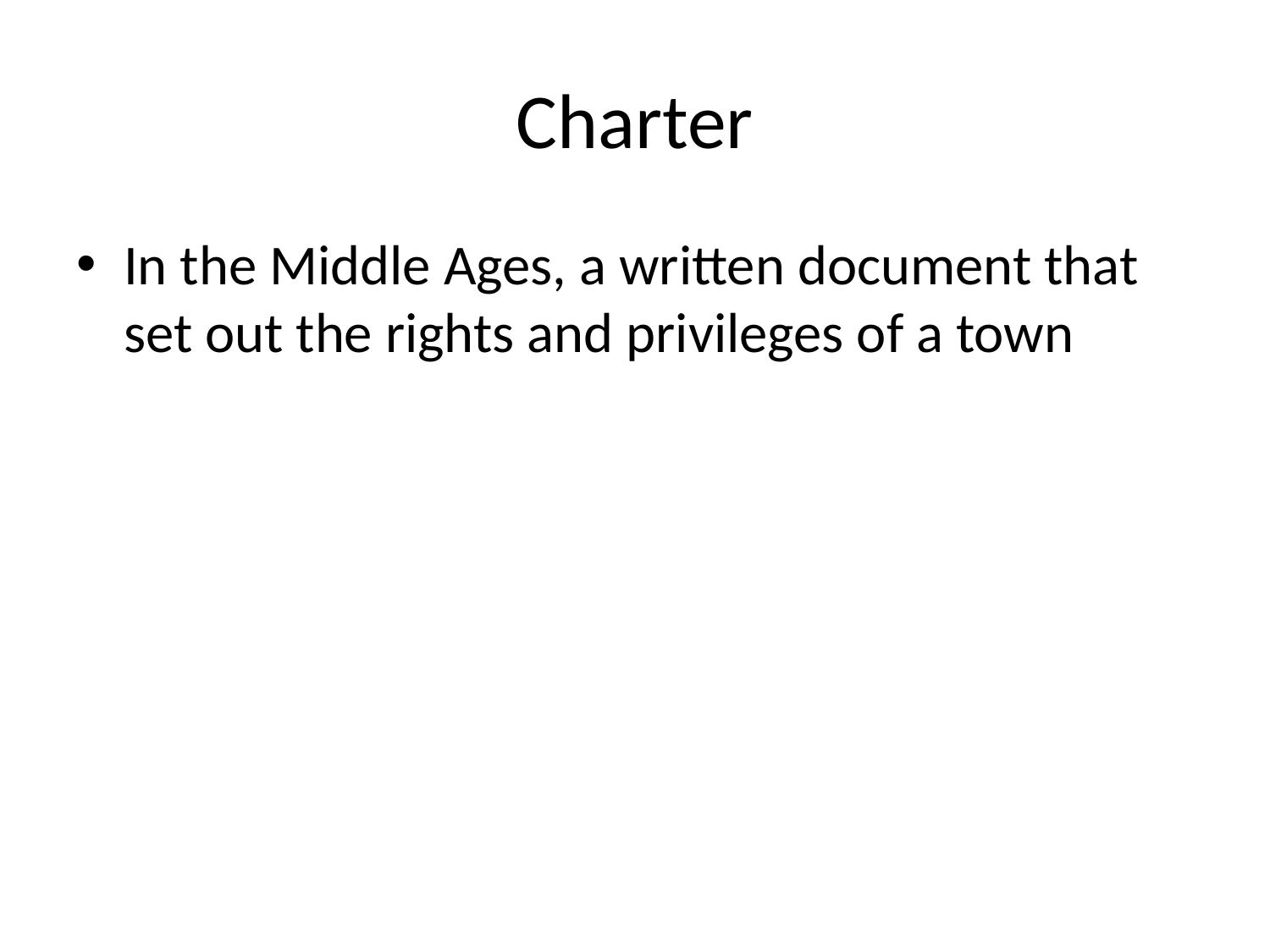

# Charter
In the Middle Ages, a written document that set out the rights and privileges of a town